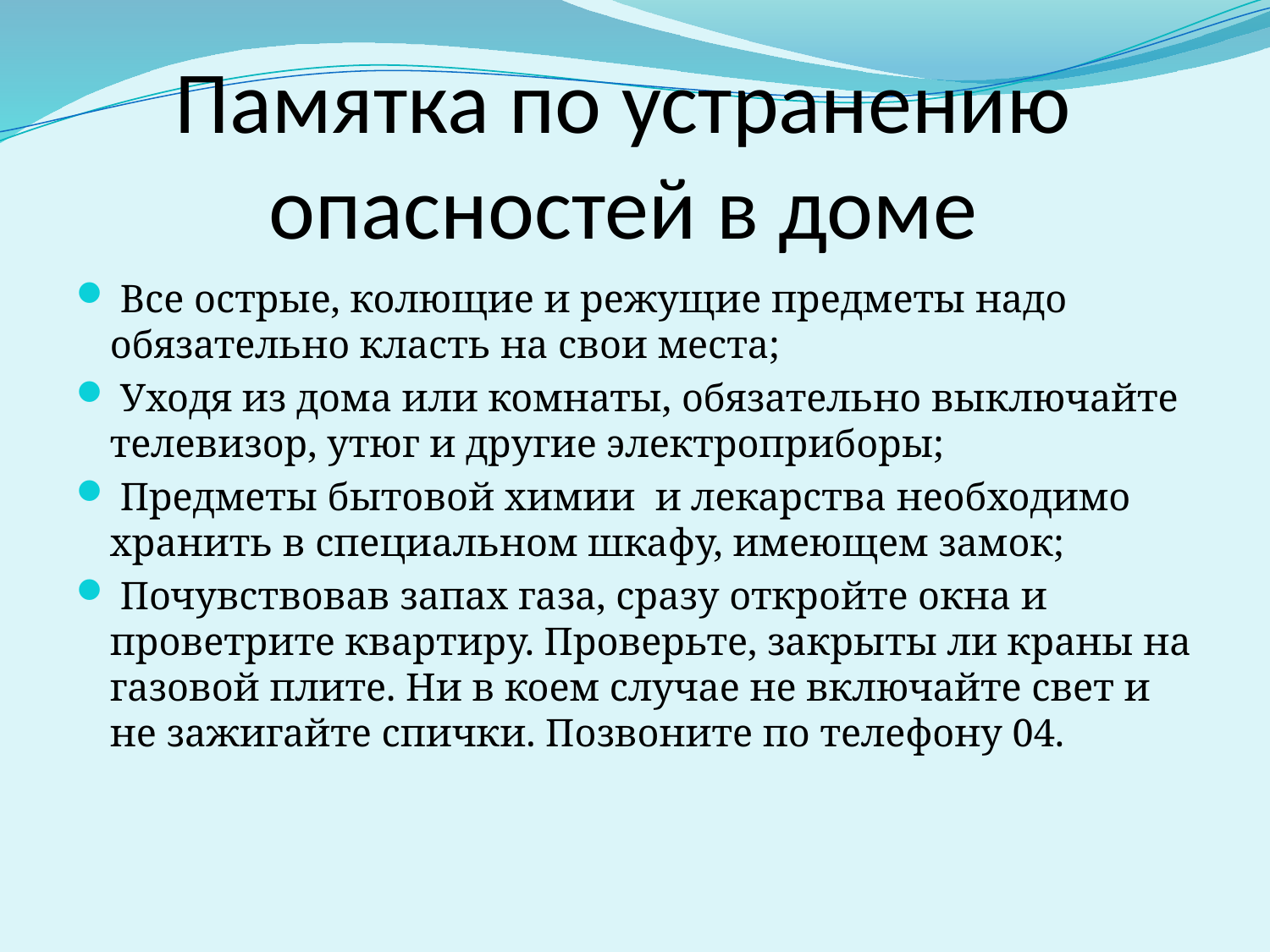

# Памятка по устранению опасностей в доме
 Все острые, колющие и режущие предметы надо обязательно класть на свои места;
 Уходя из дома или комнаты, обязательно выключайте телевизор, утюг и другие электроприборы;
 Предметы бытовой химии  и лекарства необходимо хранить в специальном шкафу, имеющем замок;
 Почувствовав запах газа, сразу откройте окна и проветрите квартиру. Проверьте, закрыты ли краны на газовой плите. Ни в коем случае не включайте свет и не зажигайте спички. Позвоните по телефону 04.